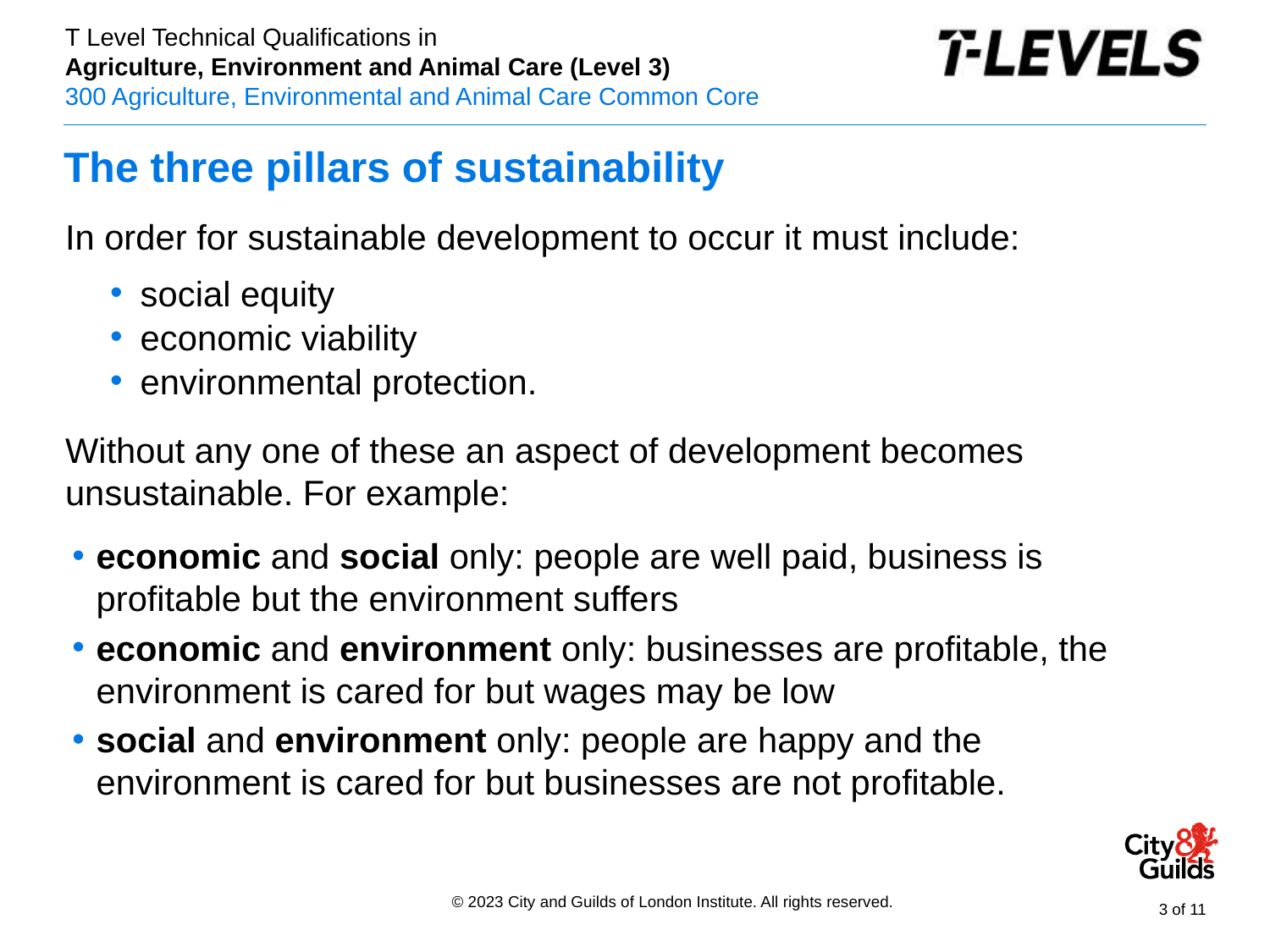

# The three pillars of sustainability
In order for sustainable development to occur it must include:
social equity
economic viability
environmental protection.
Without any one of these an aspect of development becomes unsustainable. For example:

economic and social only: people are well paid, business is profitable but the environment suffers
economic and environment only: businesses are profitable, the environment is cared for but wages may be low
social and environment only: people are happy and the environment is cared for but businesses are not profitable.